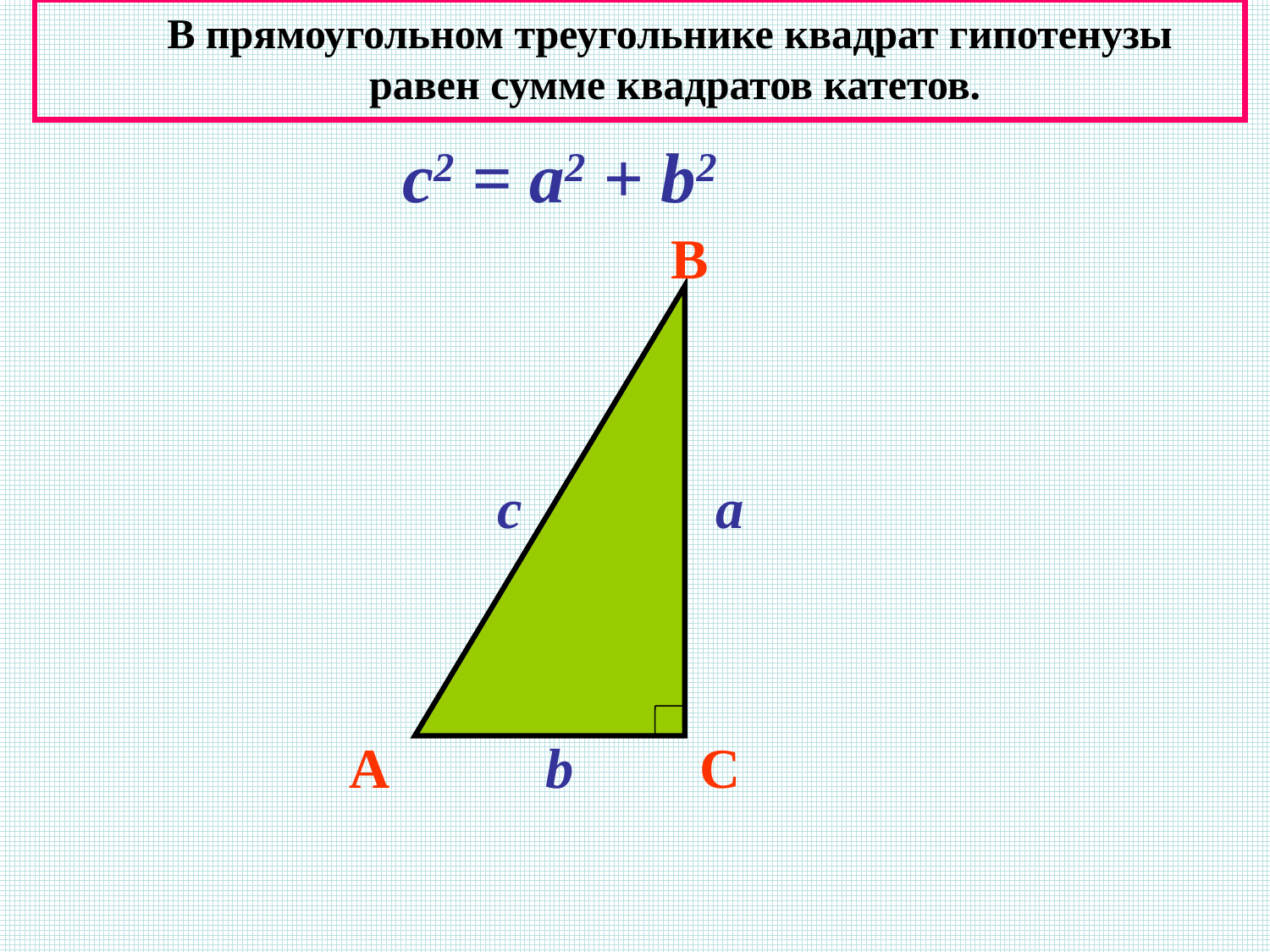

В прямоугольном треугольнике квадрат гипотенузы
 равен сумме квадратов катетов.
c2 = a2 + b2
B

c
a

A
b
C